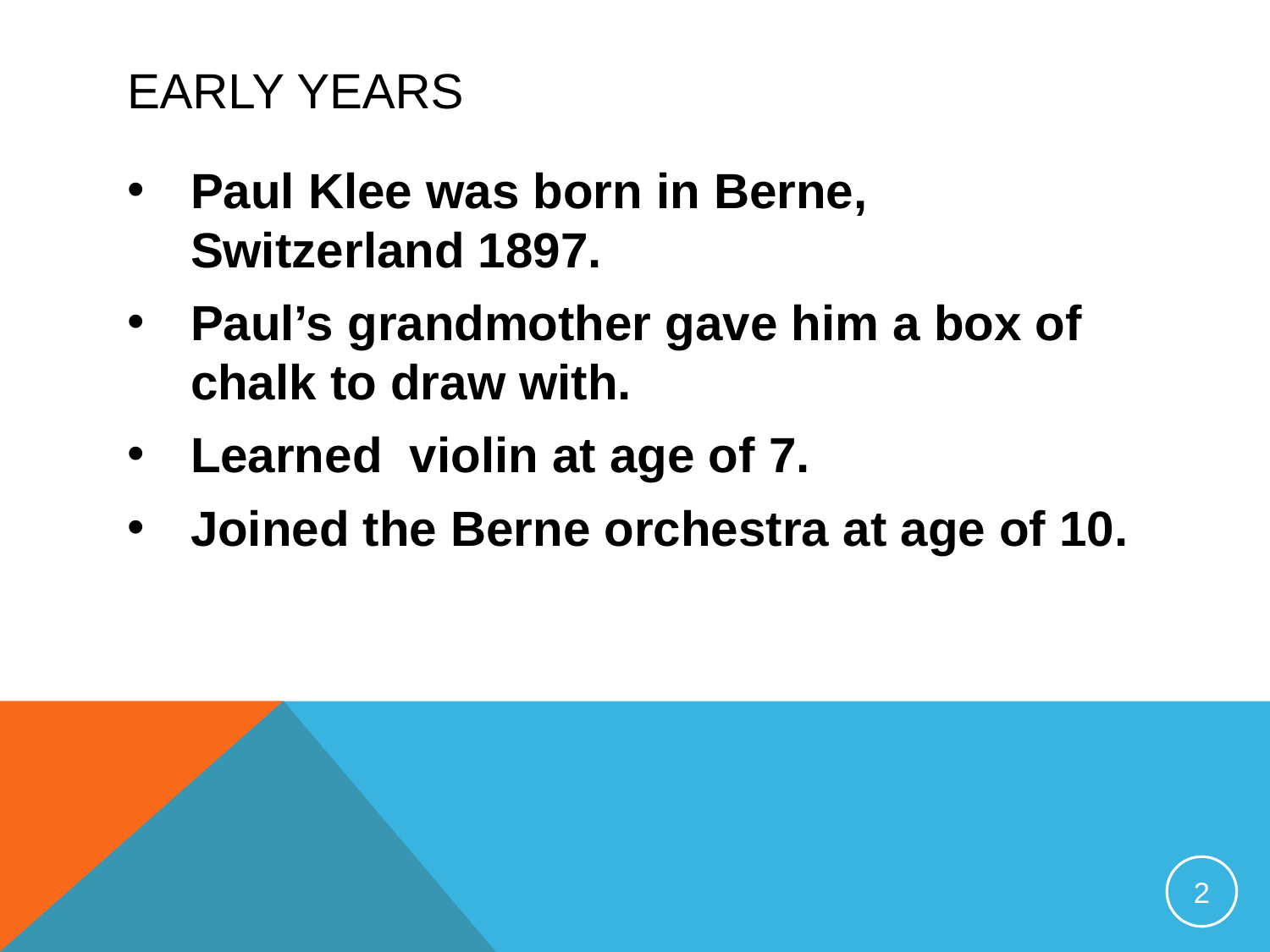

# Early years
Paul Klee was born in Berne, Switzerland 1897.
Paul’s grandmother gave him a box of chalk to draw with.
Learned  violin at age of 7.
Joined the Berne orchestra at age of 10.
2